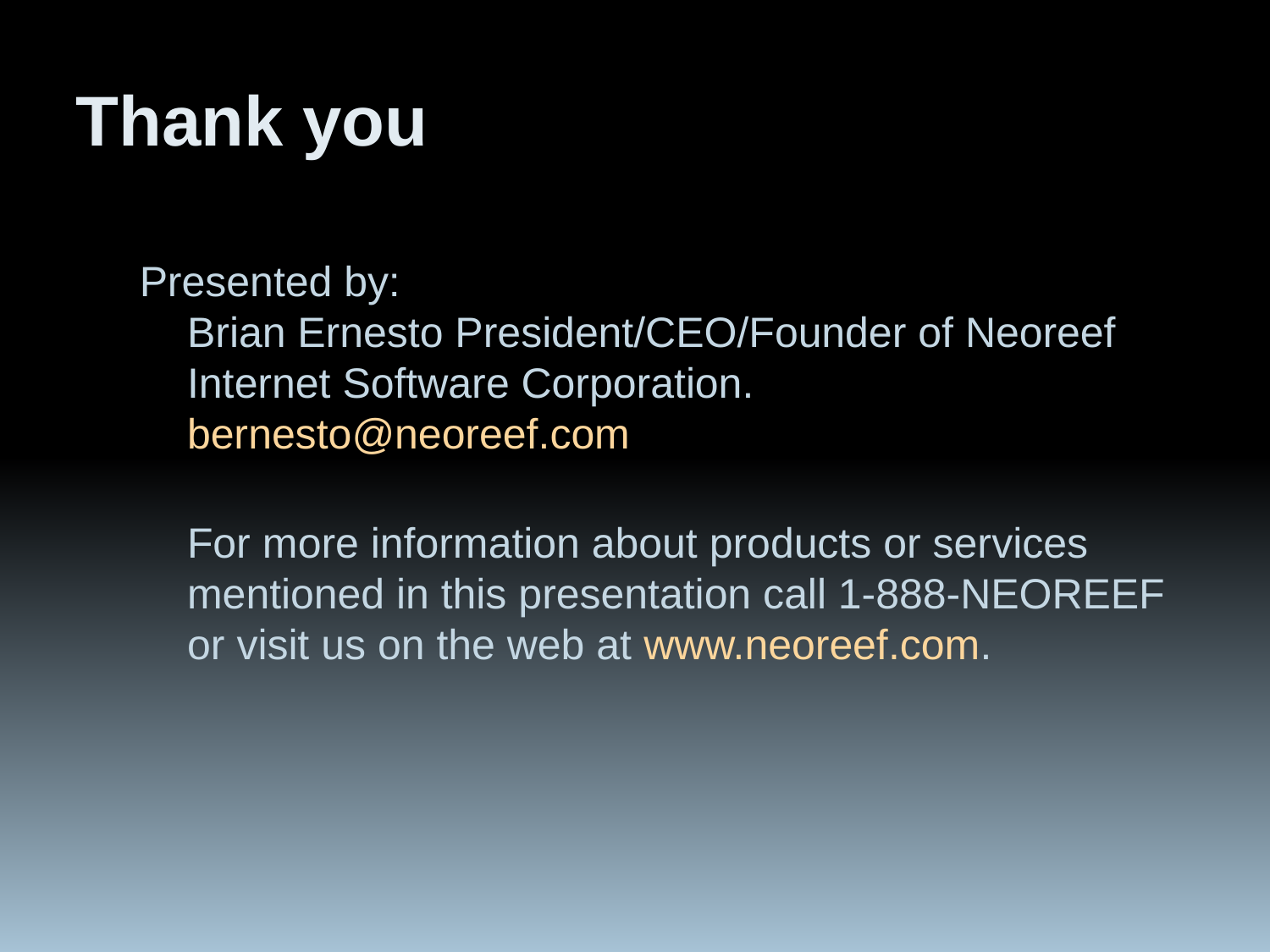

Thank you
Presented by:
Brian Ernesto President/CEO/Founder of Neoreef Internet Software Corporation. bernesto@neoreef.com
For more information about products or services mentioned in this presentation call 1-888-NEOREEF or visit us on the web at www.neoreef.com.